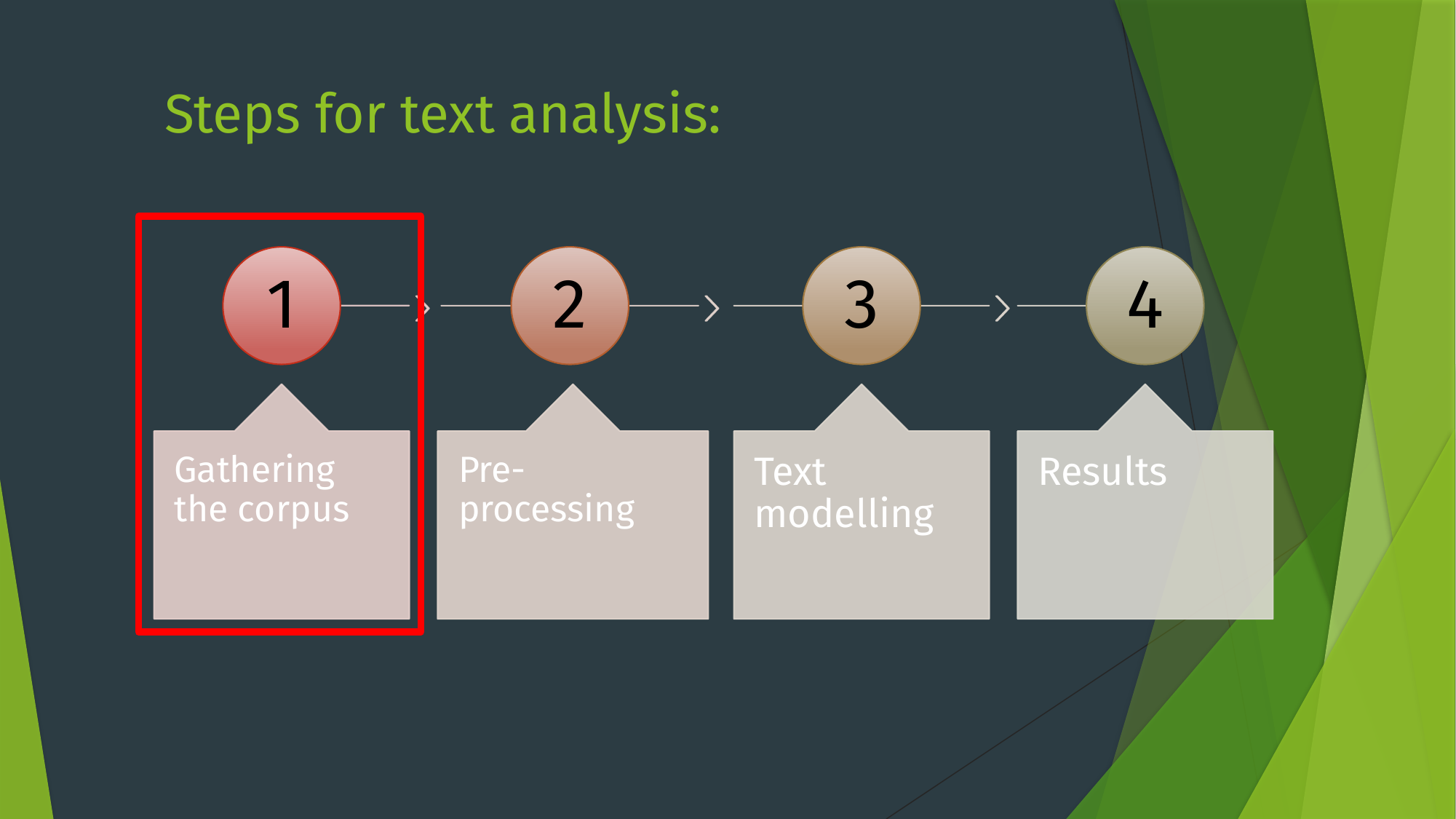

# Steps for text analysis:
1
Gathering the corpus
2
Pre-processing
3
Text modelling
4
Results